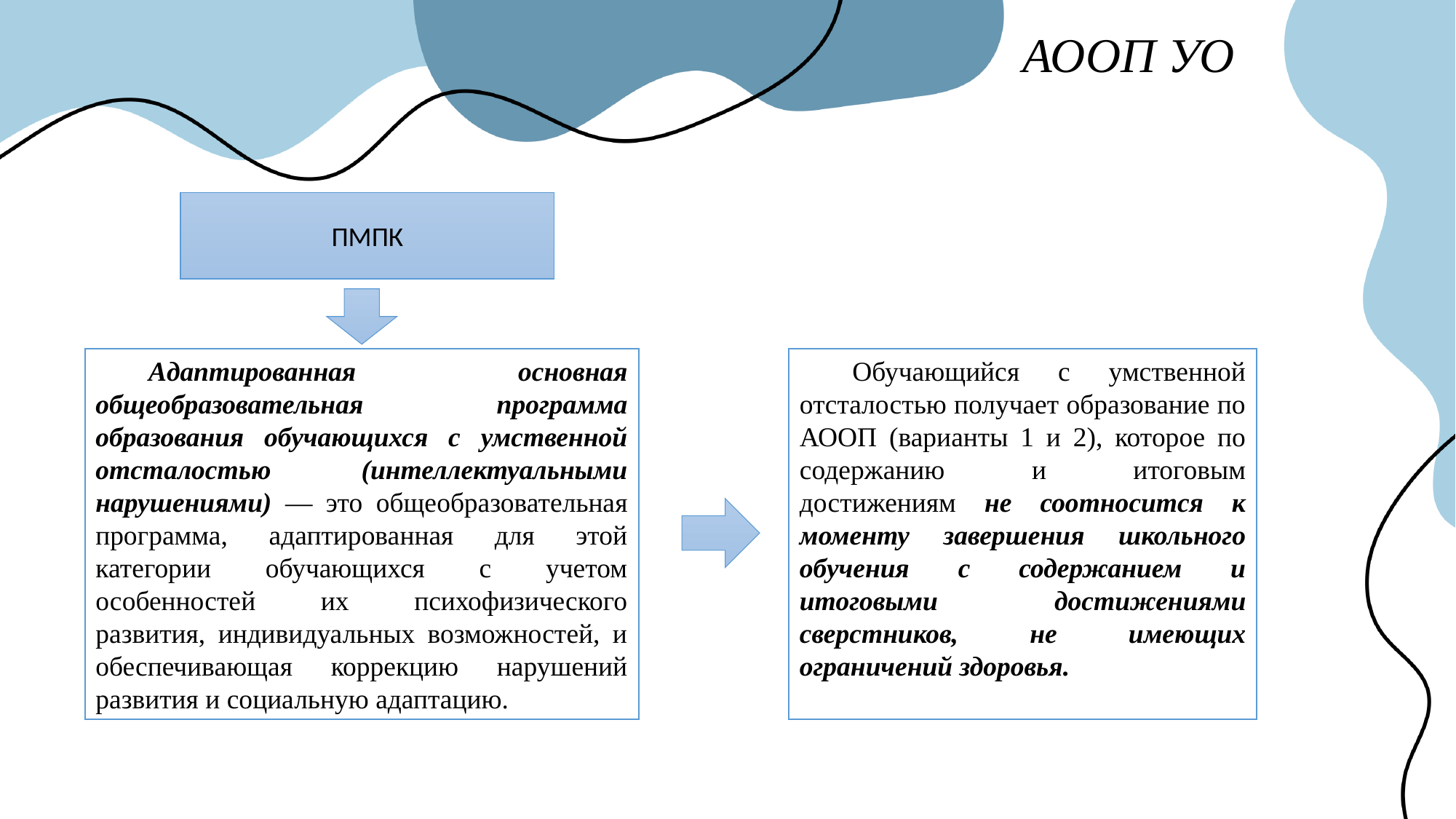

АООП УО
ПМПК

Адаптированная основная общеобразовательная программа образования обучающихся с умственной отсталостью (интеллектуальными нарушениями) ― это общеобразовательная программа, адаптированная для этой категории обучающихся с учетом особенностей их психофизического развития, индивидуальных возможностей, и обеспечивающая коррекцию нарушений развития и социальную адаптацию.
Обучающийся с умственной отсталостью получает образование по АООП (варианты 1 и 2), которое по содержанию и итоговым достижениям не соотносится к моменту завершения школьного обучения с содержанием и итоговыми достижениями сверстников, не имеющих ограничений здоровья.